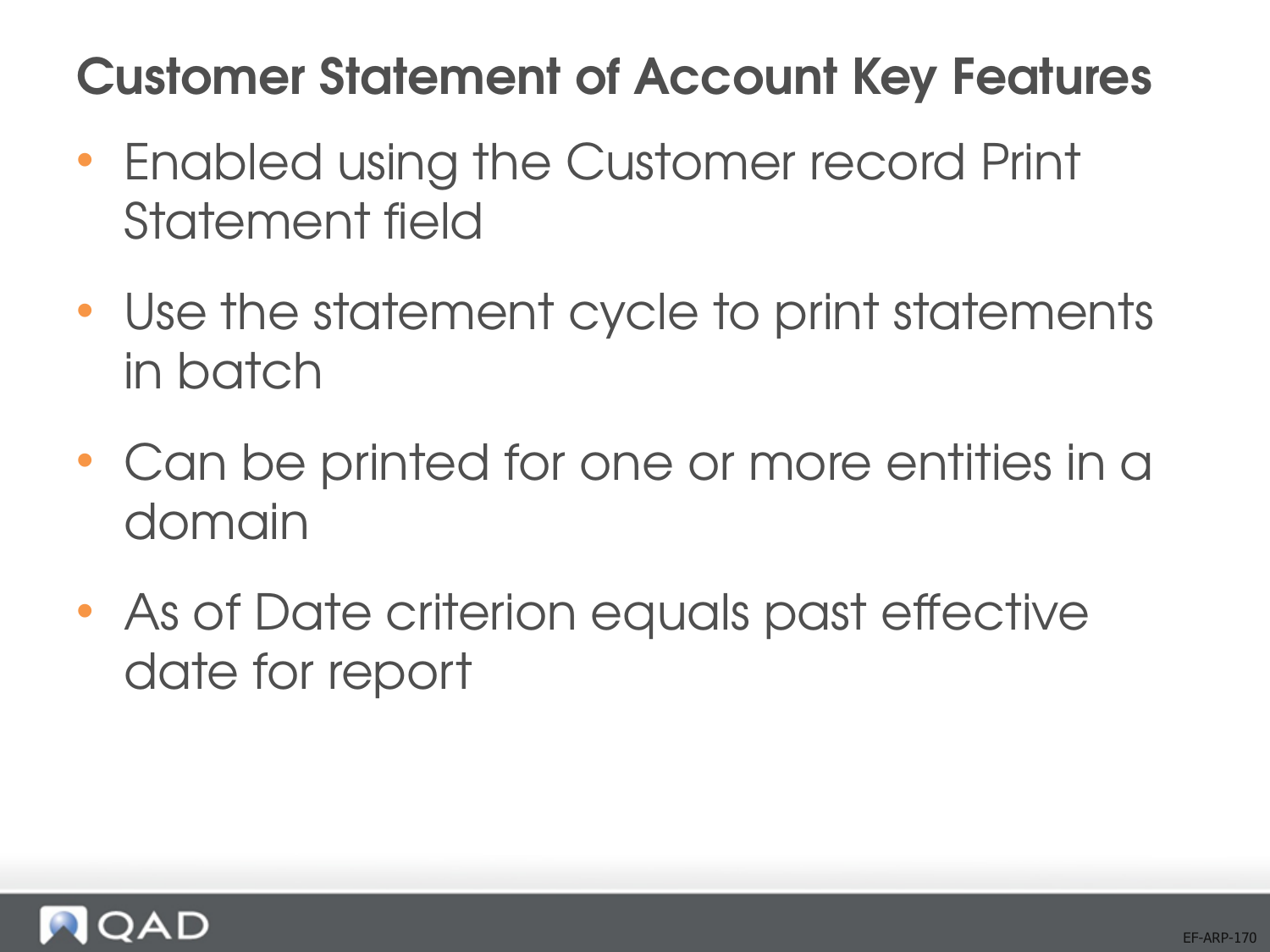

# Customer Statement of Account Key Features
Enabled using the Customer record Print Statement field
Use the statement cycle to print statements in batch
Can be printed for one or more entities in a domain
As of Date criterion equals past effective date for report

EF-ARP-170